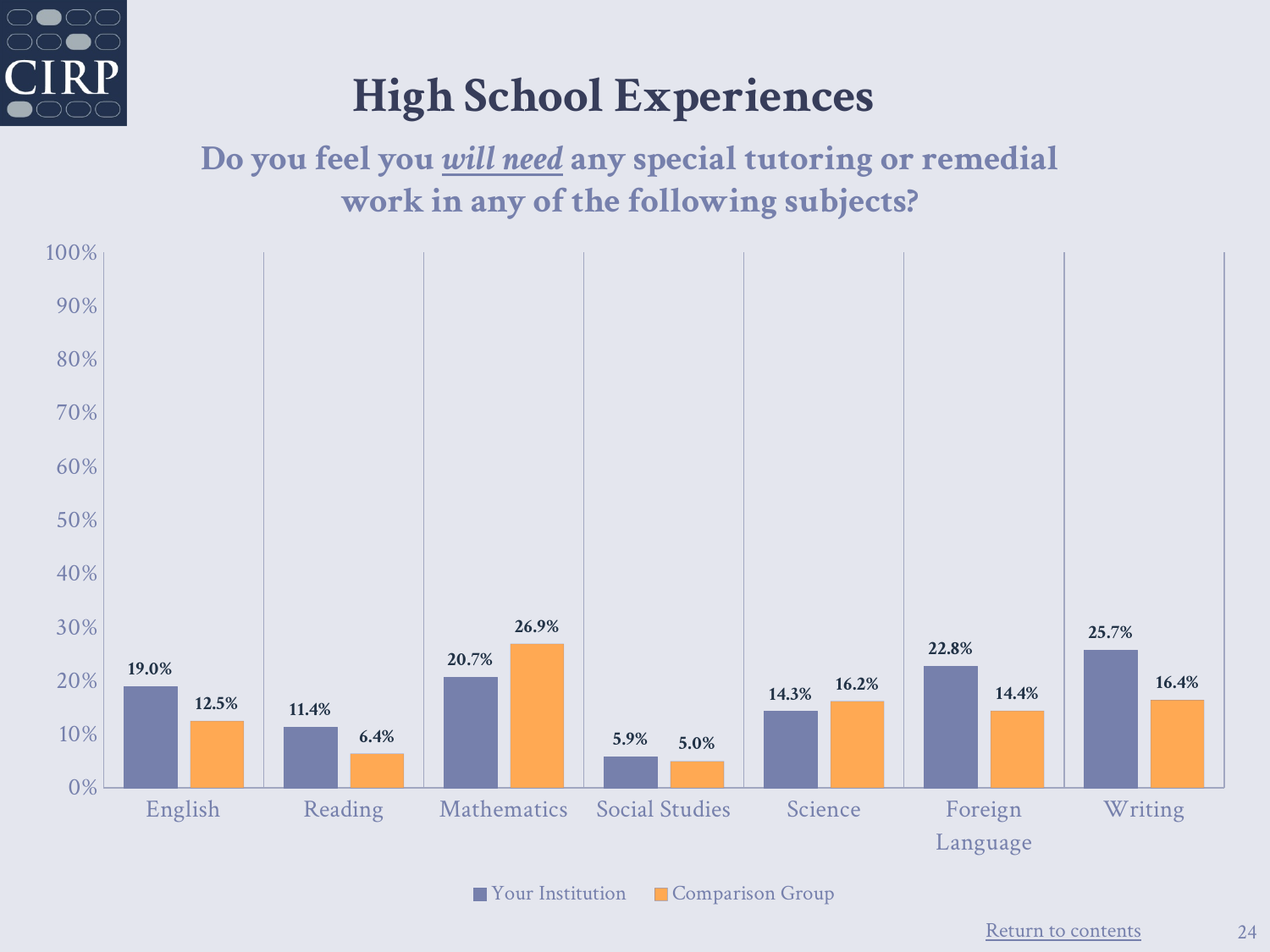

# High School Experiences
Do you feel you will need any special tutoring or remedial work in any of the following subjects?

### Chart

| Category | Your Institution | Comparison Group |
|---|---|---|
| English | 0.19 | 0.125 |
| Reading | 0.114 | 0.064 |
| Mathematics | 0.207 | 0.269 |
| Social Studies | 0.059 | 0.05 |
| Science | 0.143 | 0.162 |
| Foreign Language | 0.228 | 0.144 |
| Writing | 0.257 | 0.164 |
24